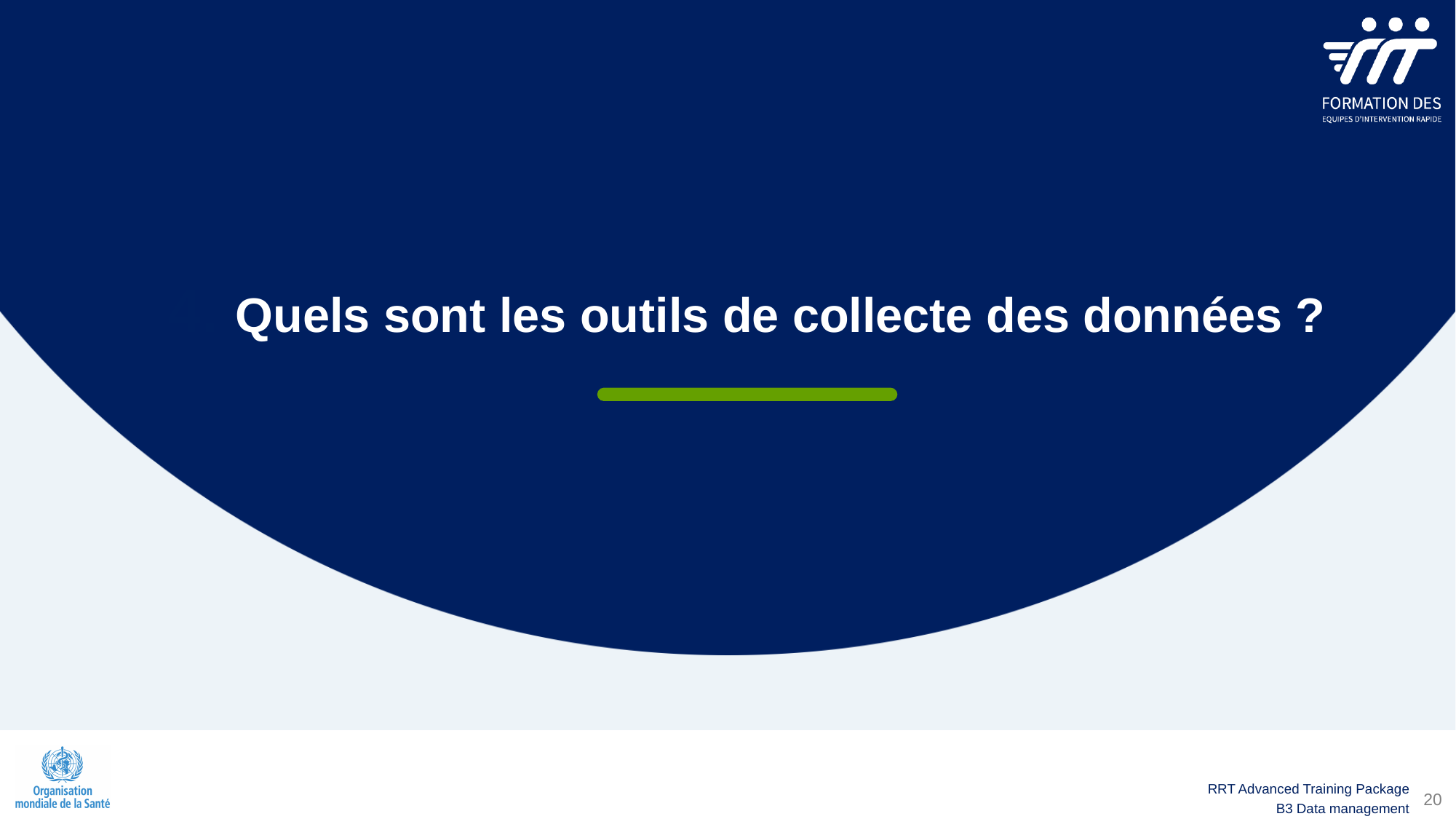

4. Quels sont les outils de collecte des données ?